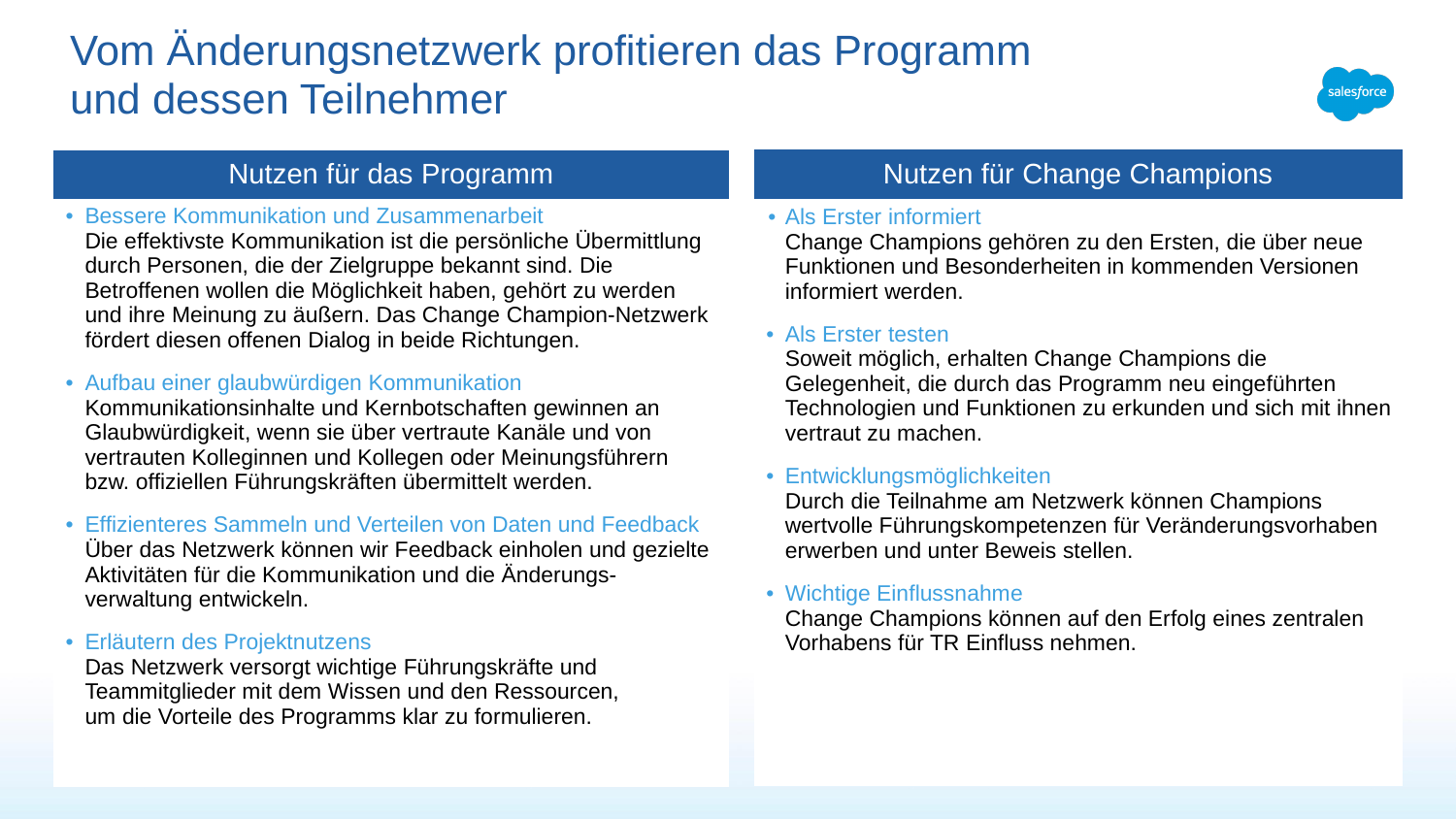

# Vom Änderungsnetzwerk profitieren das Programm und dessen Teilnehmer
| Nutzen für Change Champions |
| --- |
| Als Erster informiert Change Champions gehören zu den Ersten, die über neue Funktionen und Besonderheiten in kommenden Versionen informiert werden. Als Erster testen Soweit möglich, erhalten Change Champions die Gelegenheit, die durch das Programm neu eingeführten Technologien und Funktionen zu erkunden und sich mit ihnen vertraut zu machen. Entwicklungsmöglichkeiten Durch die Teilnahme am Netzwerk können Champions wertvolle Führungskompetenzen für Veränderungsvorhaben erwerben und unter Beweis stellen. Wichtige Einflussnahme Change Champions können auf den Erfolg eines zentralen Vorhabens für TR Einfluss nehmen. |
| Nutzen für das Programm |
| --- |
| Bessere Kommunikation und Zusammenarbeit Die effektivste Kommunikation ist die persönliche Übermittlung durch Personen, die der Zielgruppe bekannt sind. Die Betroffenen wollen die Möglichkeit haben, gehört zu werden und ihre Meinung zu äußern. Das Change Champion-Netzwerk fördert diesen offenen Dialog in beide Richtungen. Aufbau einer glaubwürdigen Kommunikation Kommunikationsinhalte und Kernbotschaften gewinnen an Glaubwürdigkeit, wenn sie über vertraute Kanäle und von vertrauten Kolleginnen und Kollegen oder Meinungsführern bzw. offiziellen Führungskräften übermittelt werden. Effizienteres Sammeln und Verteilen von Daten und Feedback Über das Netzwerk können wir Feedback einholen und gezielte Aktivitäten für die Kommunikation und die Änderungs-verwaltung entwickeln. Erläutern des Projektnutzens Das Netzwerk versorgt wichtige Führungskräfte und Teammitglieder mit dem Wissen und den Ressourcen, um die Vorteile des Programms klar zu formulieren. |